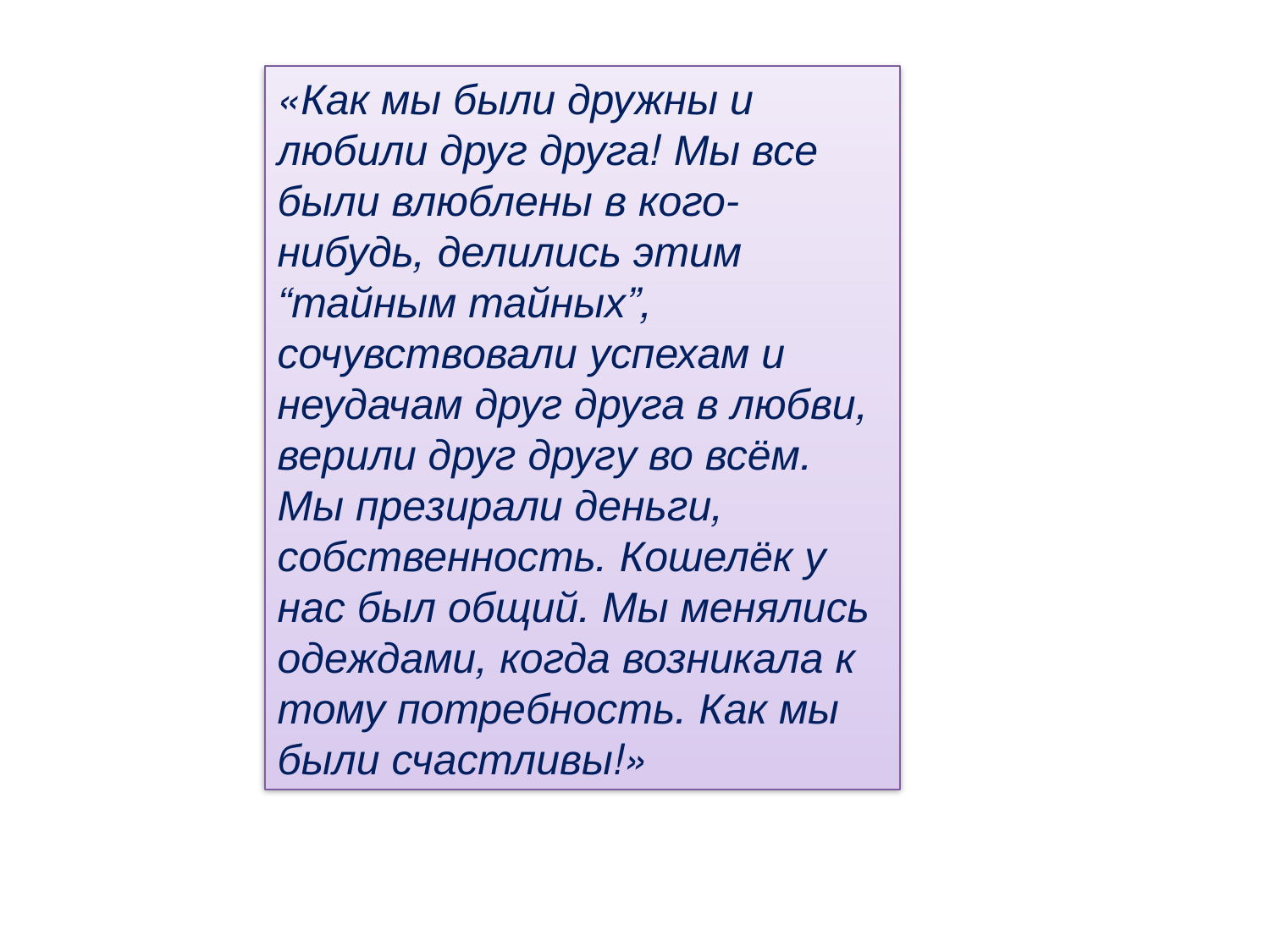

«Как мы были дружны и любили друг друга! Мы все были влюблены в кого-нибудь, делились этим “тайным тайных”, сочувствовали успехам и неудачам друг друга в любви, верили друг другу во всём. Мы презирали деньги, собственность. Кошелёк у нас был общий. Мы менялись одеждами, когда возникала к тому потребность. Как мы были счастливы!»